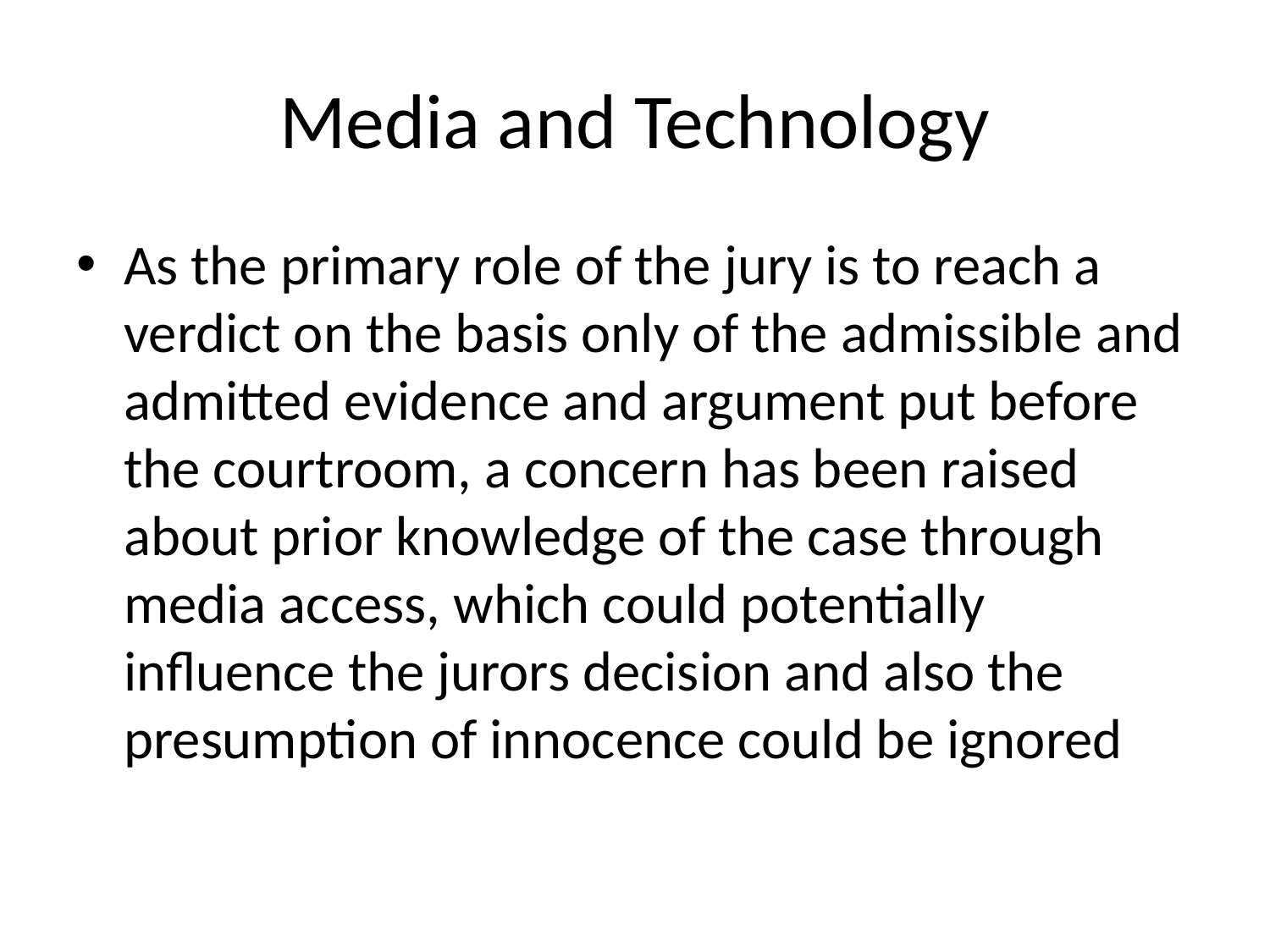

# Media and Technology
As the primary role of the jury is to reach a verdict on the basis only of the admissible and admitted evidence and argument put before the courtroom, a concern has been raised about prior knowledge of the case through media access, which could potentially influence the jurors decision and also the presumption of innocence could be ignored